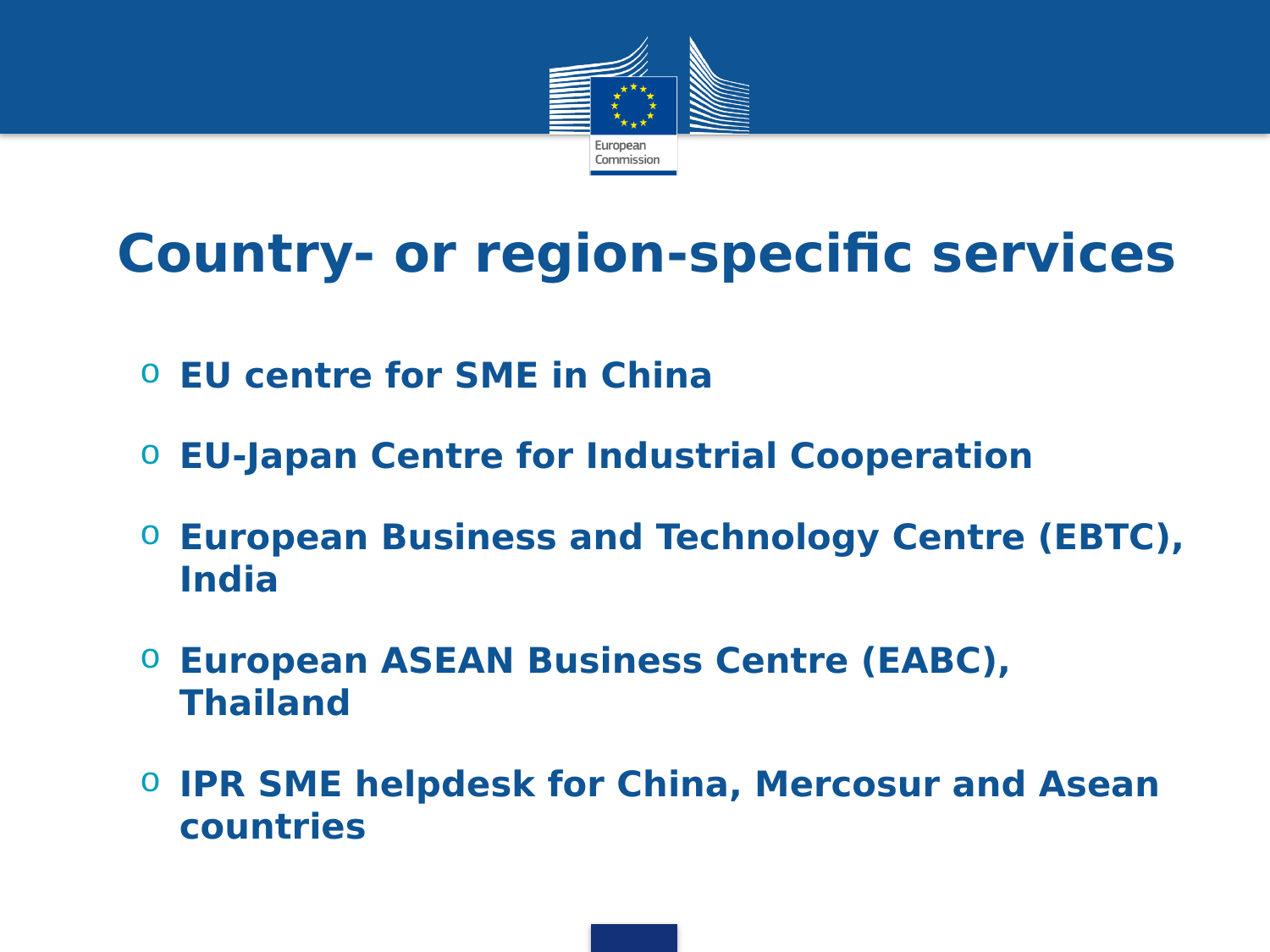

# Country- or region-specific services
EU centre for SME in China
EU-Japan Centre for Industrial Cooperation
European Business and Technology Centre (EBTC), India
European ASEAN Business Centre (EABC), Thailand
IPR SME helpdesk for China, Mercosur and Asean countries